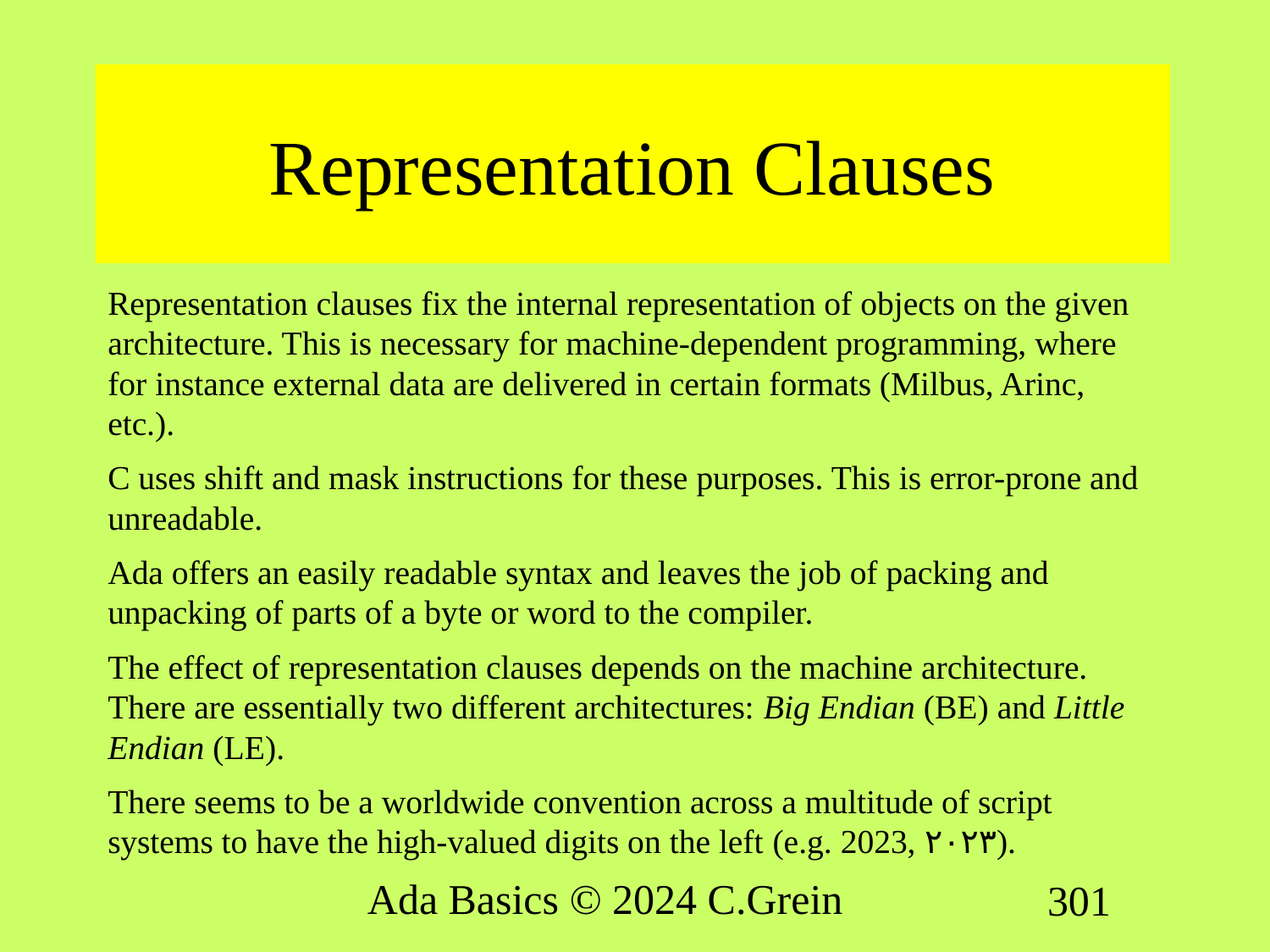

# Representation Clauses
Representation clauses fix the internal representation of objects on the given architecture. This is necessary for machine-dependent programming, where for instance external data are delivered in certain formats (Milbus, Arinc, etc.).
C uses shift and mask instructions for these purposes. This is error-prone and unreadable.
Ada offers an easily readable syntax and leaves the job of packing and unpacking of parts of a byte or word to the compiler.
The effect of representation clauses depends on the machine architecture. There are essentially two different architectures: Big Endian (BE) and Little Endian (LE).
There seems to be a worldwide convention across a multitude of script systems to have the high-valued digits on the left (e.g. 2023, ٢٠٢٣).
Ada Basics © 2024 C.Grein
301